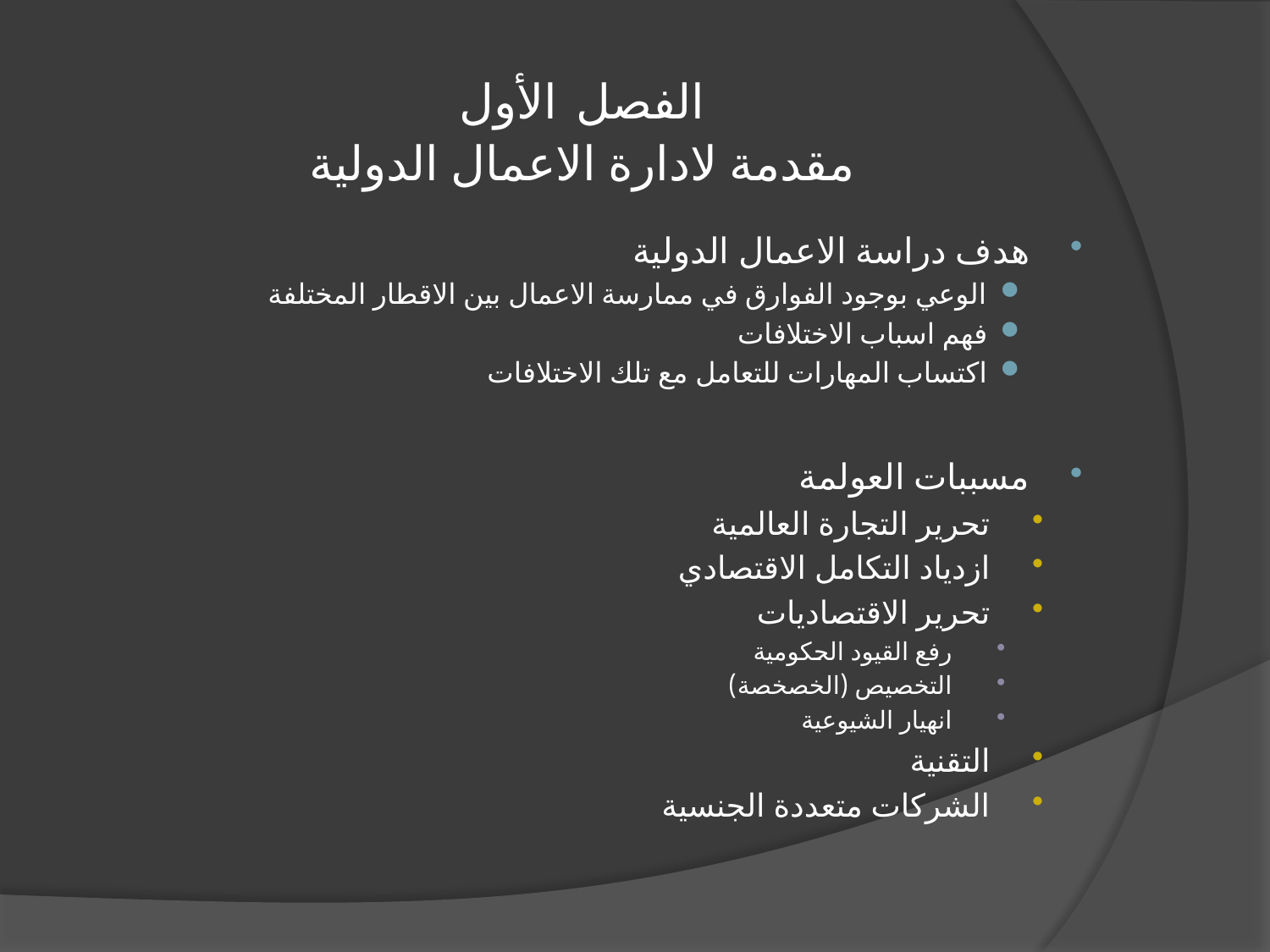

# الفصل الأول مقدمة لادارة الاعمال الدولية
هدف دراسة الاعمال الدولية
الوعي بوجود الفوارق في ممارسة الاعمال بين الاقطار المختلفة
فهم اسباب الاختلافات
اكتساب المهارات للتعامل مع تلك الاختلافات

مسببات العولمة
تحرير التجارة العالمية
ازدياد التكامل الاقتصادي
تحرير الاقتصاديات
رفع القيود الحكومية
التخصيص (الخصخصة)
انهيار الشيوعية
التقنية
الشركات متعددة الجنسية